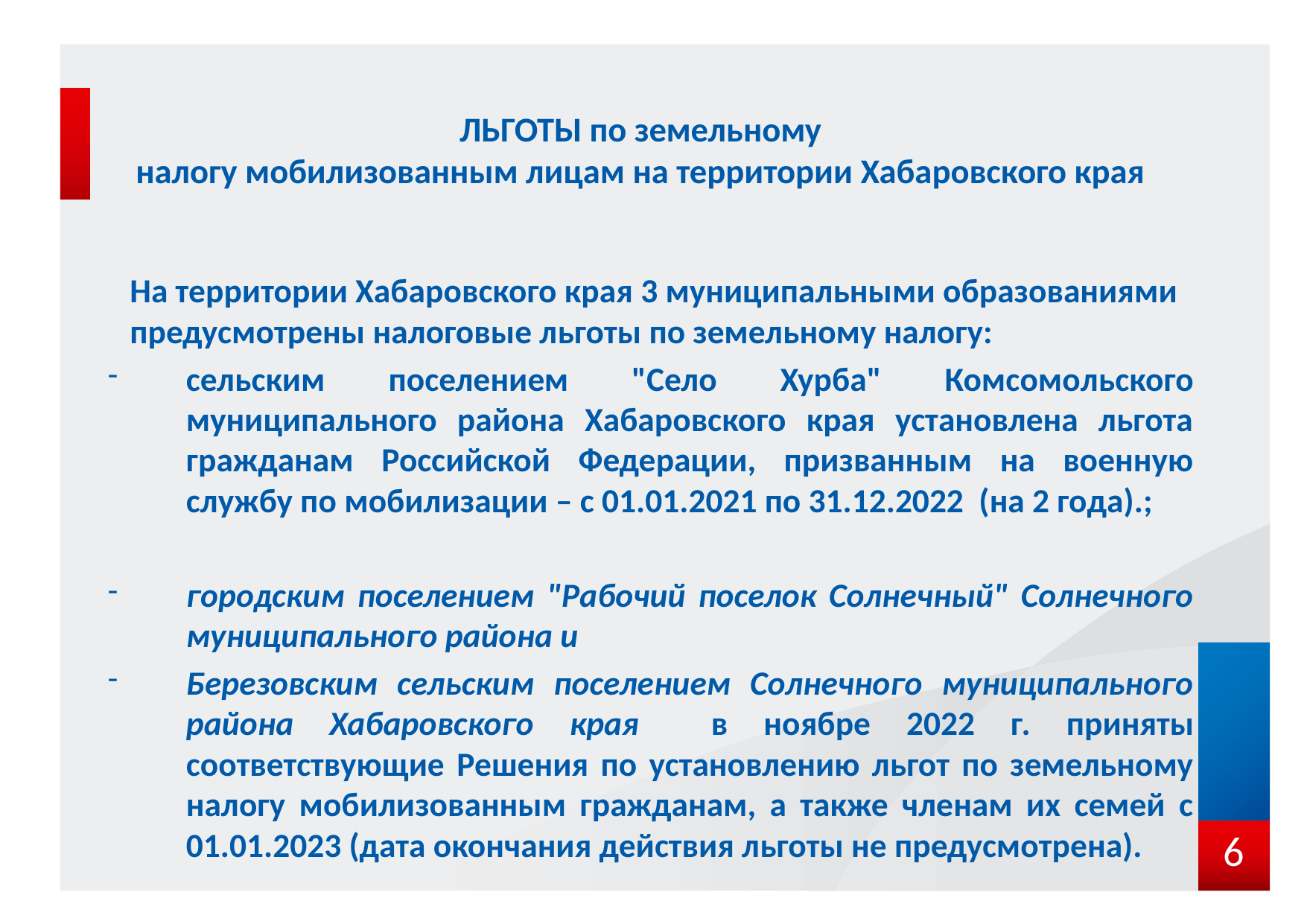

# ЛЬГОТЫ по земельному налогу мобилизованным лицам на территории Хабаровского края

На территории Хабаровского края 3 муниципальными образованиями предусмотрены налоговые льготы по земельному налогу:
сельским поселением "Село Хурба" Комсомольского муниципального района Хабаровского края установлена льгота гражданам Российской Федерации, призванным на военную службу по мобилизации – с 01.01.2021 по 31.12.2022  (на 2 года).;

городским поселением "Рабочий поселок Солнечный" Солнечного муниципального района и
Березовским сельским поселением Солнечного муниципального района Хабаровского края  в ноябре 2022 г. приняты соответствующие Решения по установлению льгот по земельному налогу мобилизованным гражданам, а также членам их семей с 01.01.2023 (дата окончания действия льготы не предусмотрена).
6